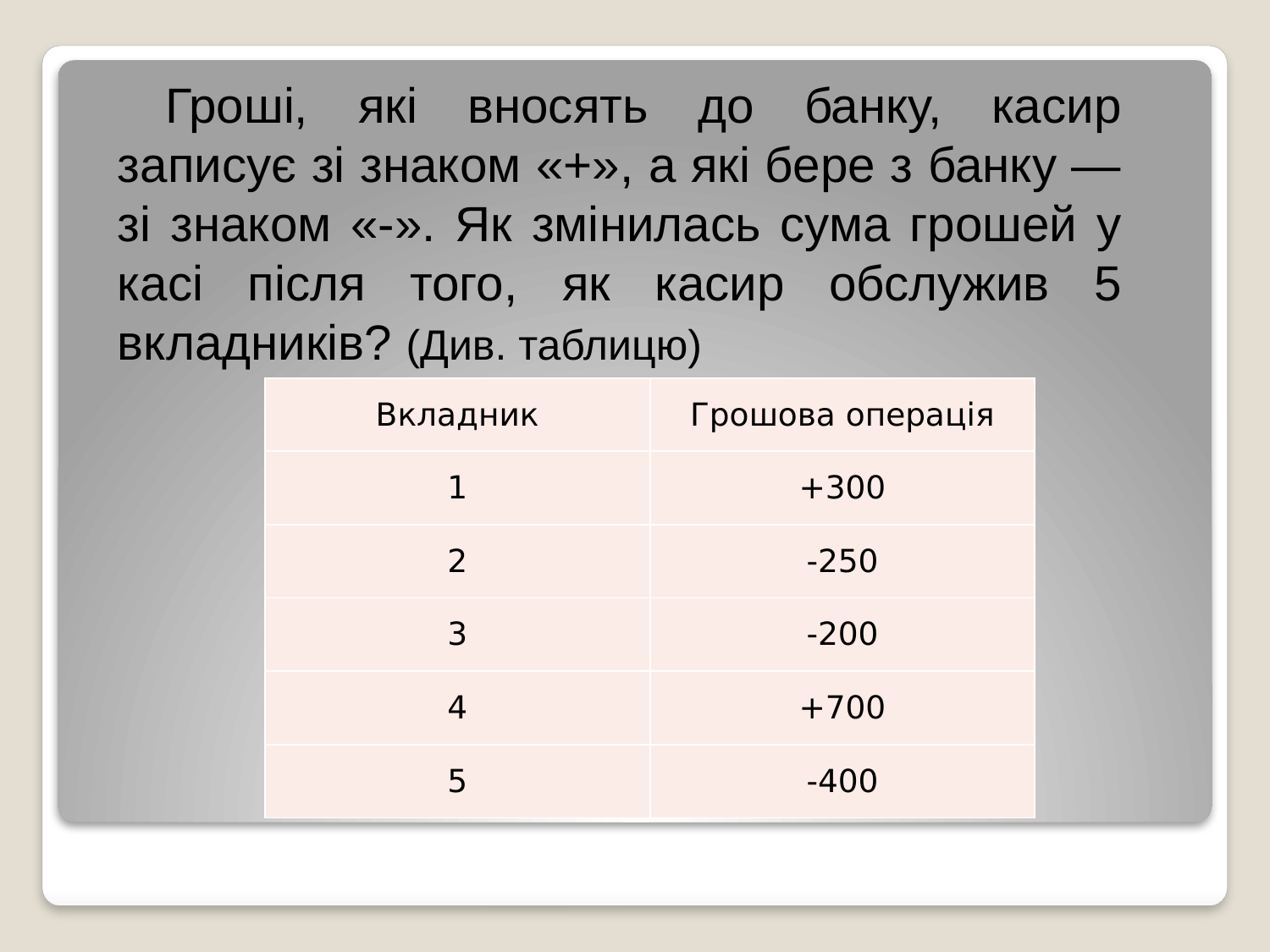

Гроші, які вносять до банку, касир записує зі знаком «+», а які бере з банку — зі знаком «-». Як змінилась сума грошей у касі після того, як касир обслужив 5 вкладників? (Див. таблицю)
| Вкладник | Грошова операція |
| --- | --- |
| 1 | +300 |
| 2 | -250 |
| 3 | -200 |
| 4 | +700 |
| 5 | -400 |